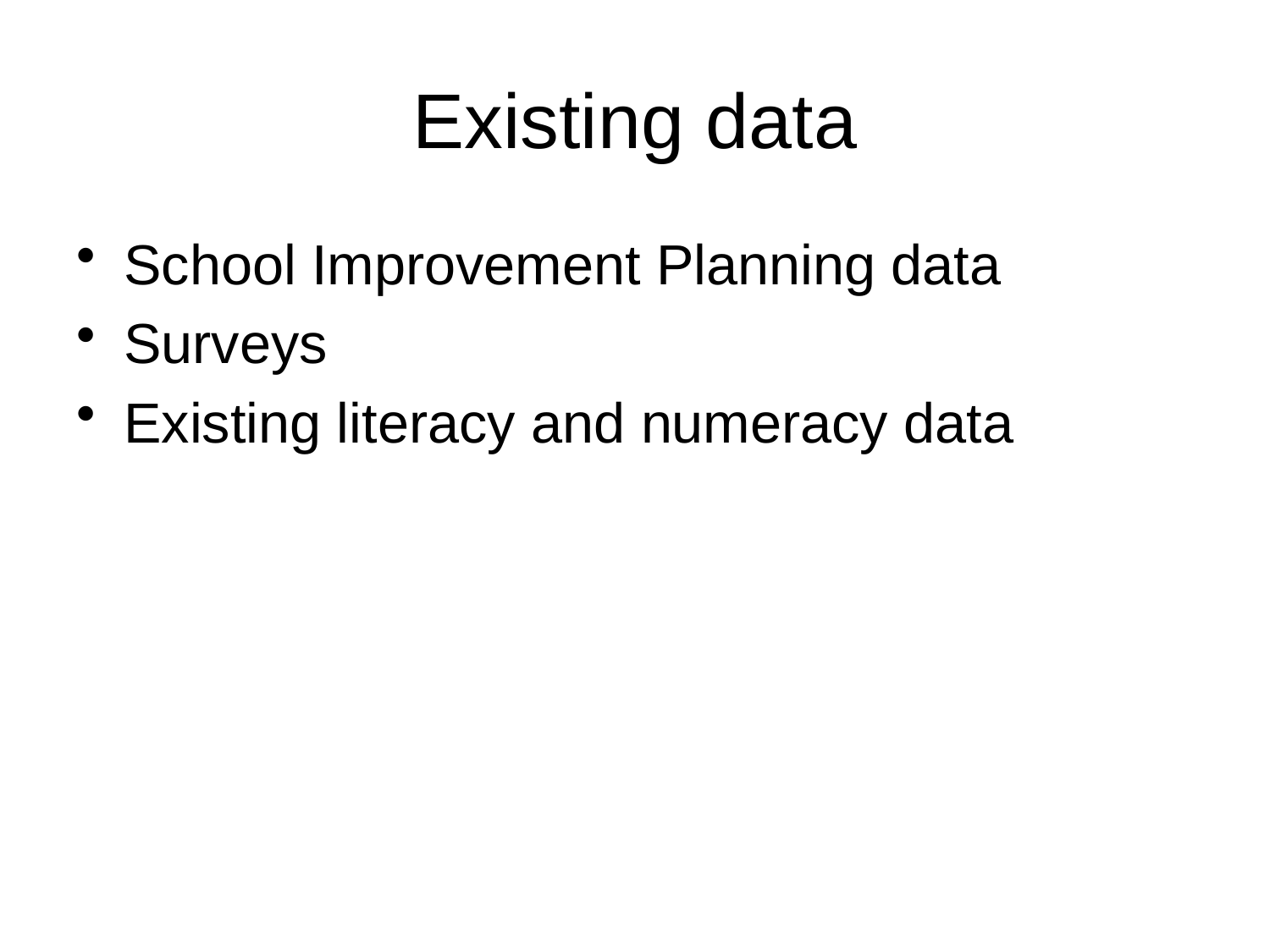

# Existing data
School Improvement Planning data
Surveys
Existing literacy and numeracy data